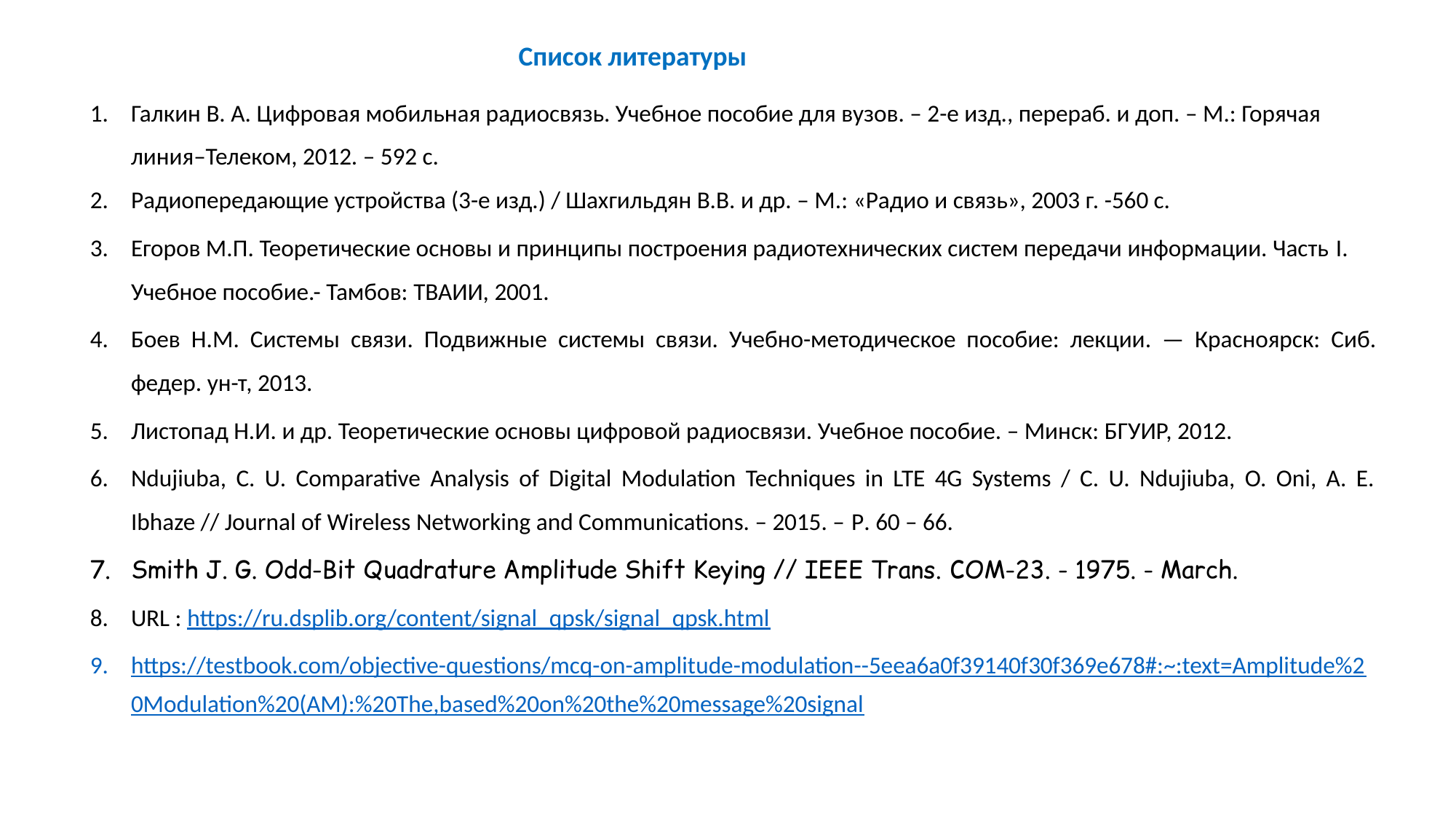

Список литературы
Галкин В. А. Цифровая мобильная радиосвязь. Учебное пособие для вузов. – 2-е изд., перераб. и доп. – М.: Горячая линия–Телеком, 2012. – 592 с.
Радиопередающие устройства (3-е изд.) / Шахгильдян В.В. и др. – М.: «Радио и связь», 2003 г. -560 с.
Егоров М.П. Теоретические основы и принципы построения радиотехнических систем передачи информации. Часть I. Учебное пособие.- Тамбов: ТВАИИ, 2001.
Боев Н.М. Системы связи. Подвижные системы связи. Учебно-методическое пособие: лекции. — Красноярск: Сиб. федер. ун-т, 2013.
Листопад Н.И. и др. Теоретические основы цифровой радиосвязи. Учебное пособие. – Минск: БГУИР, 2012.
Ndujiuba, C. U. Comparative Analysis of Digital Modulation Techniques in LTE 4G Systems / C. U. Ndujiuba, O. Oni, A. E. Ibhaze // Journal of Wireless Networking and Communications. – 2015. – р. 60 – 66.
Smith J. G. Odd-Bit Quadrature Amplitude Shift Keying // IEEE Trans. COM-23. - 1975. - March.
URL : https://ru.dsplib.org/content/signal_qpsk/signal_qpsk.html
https://testbook.com/objective-questions/mcq-on-amplitude-modulation--5eea6a0f39140f30f369e678#:~:text=Amplitude%20Modulation%20(AM):%20The,based%20on%20the%20message%20signal